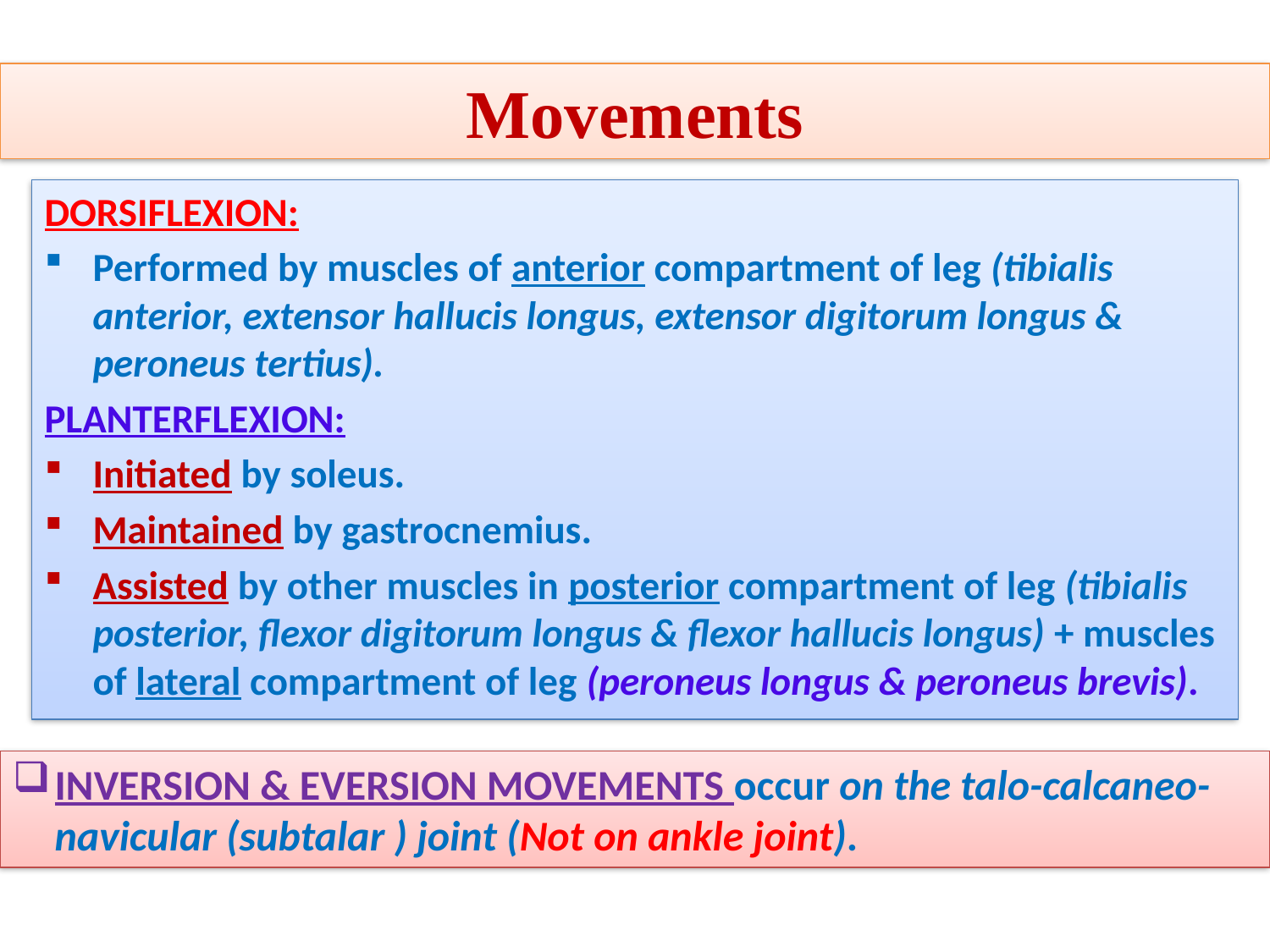

# Movements
DORSIFLEXION:
Performed by muscles of anterior compartment of leg (tibialis anterior, extensor hallucis longus, extensor digitorum longus & peroneus tertius).
PLANTERFLEXION:
Initiated by soleus.
Maintained by gastrocnemius.
Assisted by other muscles in posterior compartment of leg (tibialis posterior, flexor digitorum longus & flexor hallucis longus) + muscles of lateral compartment of leg (peroneus longus & peroneus brevis).
INVERSION & EVERSION MOVEMENTS occur on the talo-calcaneo-navicular (subtalar ) joint (Not on ankle joint).